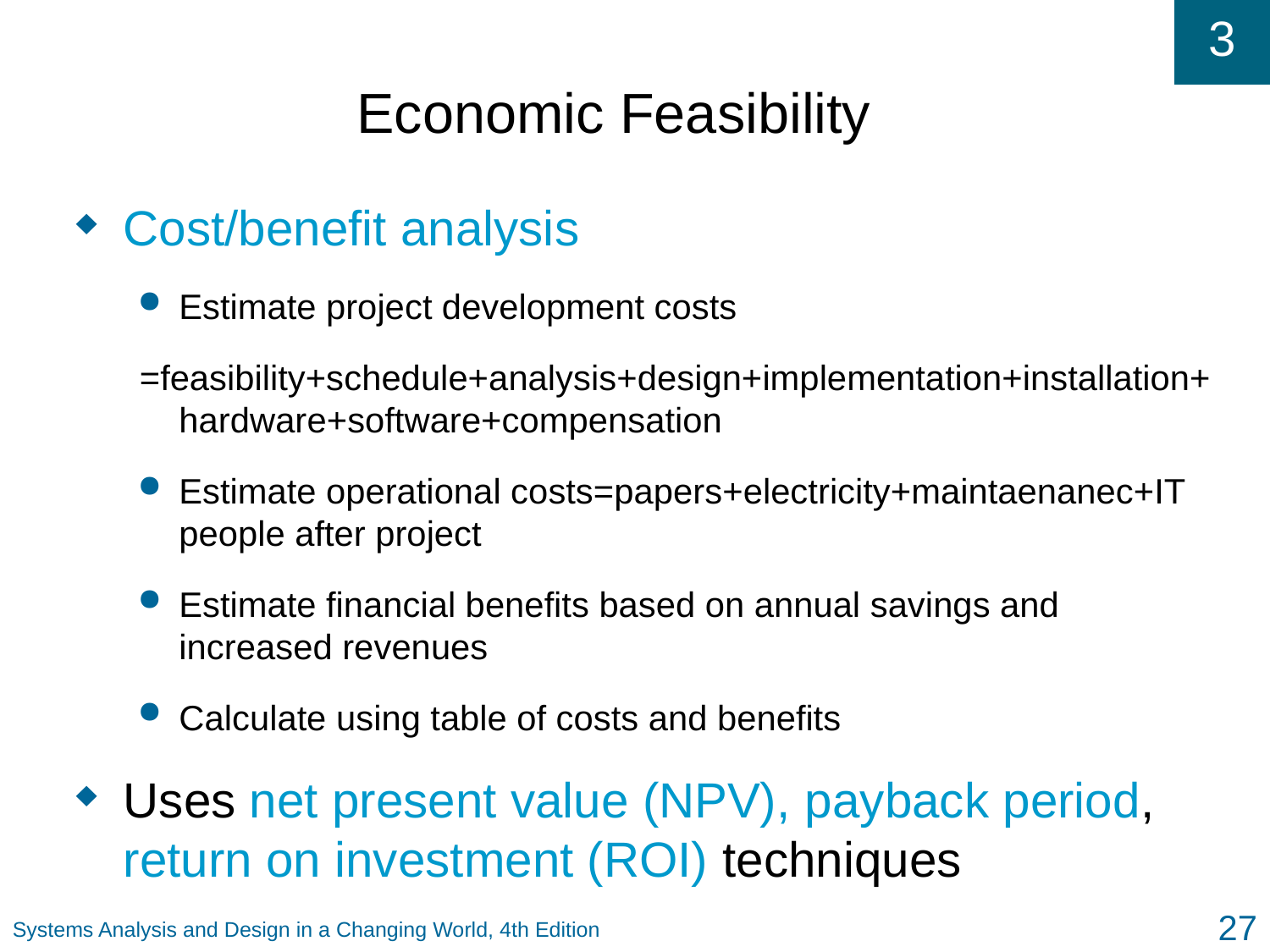

# Economic Feasibility
Cost/benefit analysis
Estimate project development costs
=feasibility+schedule+analysis+design+implementation+installation+hardware+software+compensation
Estimate operational costs=papers+electricity+maintaenanec+IT people after project
Estimate financial benefits based on annual savings and increased revenues
Calculate using table of costs and benefits
Uses net present value (NPV), payback period, return on investment (ROI) techniques
27
Systems Analysis and Design in a Changing World, 4th Edition